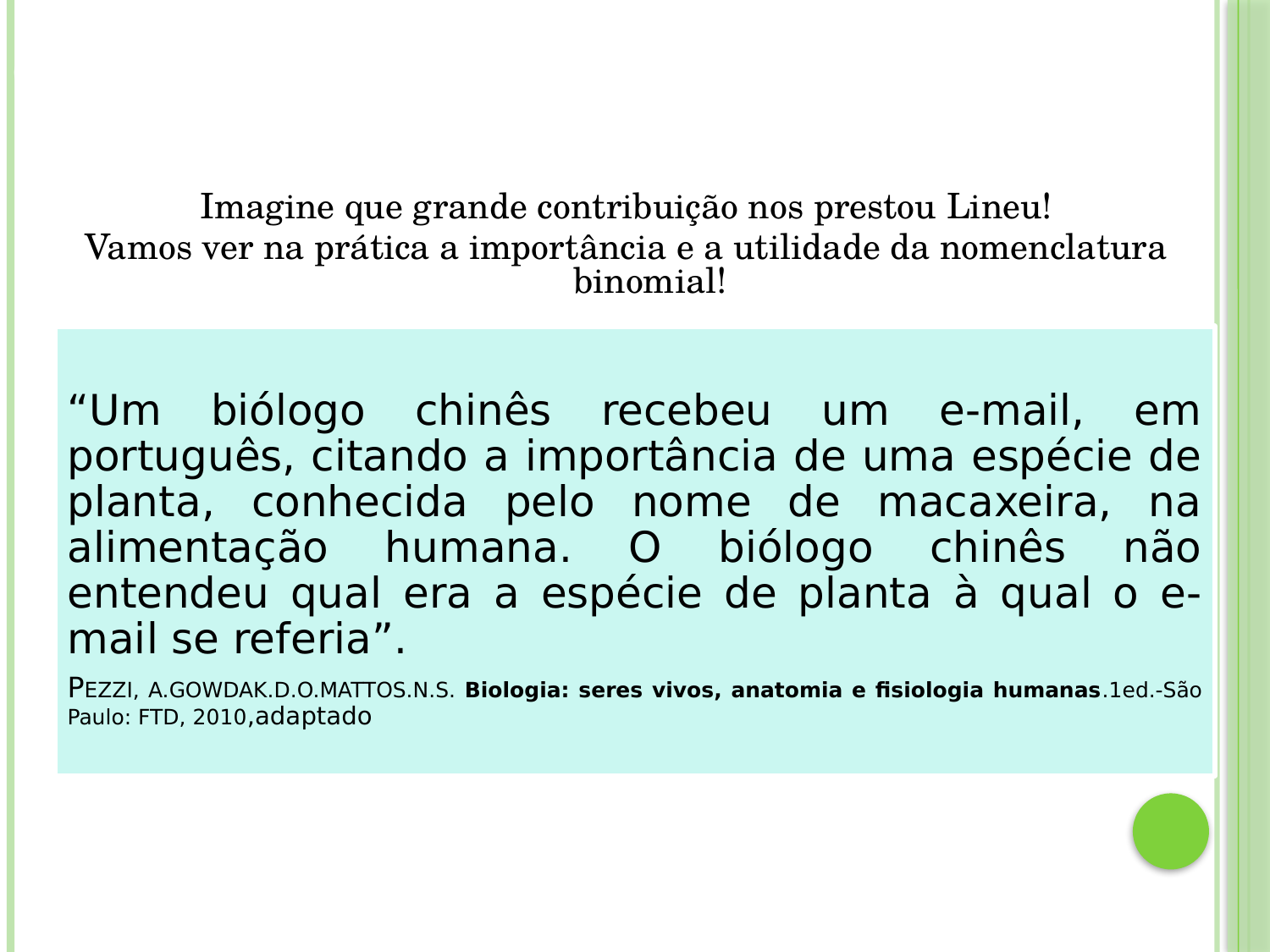

# Classificação no cotidiano

Imagine que grande contribuição nos prestou Lineu!
Vamos ver na prática a importância e a utilidade da nomenclatura binomial!

“Um biólogo chinês recebeu um e-mail, em português, citando a importância de uma espécie de planta, conhecida pelo nome de macaxeira, na alimentação humana. O biólogo chinês não entendeu qual era a espécie de planta à qual o e-mail se referia”.
PEZZI, A.GOWDAK.D.O.MATTOS.N.S. Biologia: seres vivos, anatomia e fisiologia humanas.1ed.-São Paulo: FTD, 2010,adaptado